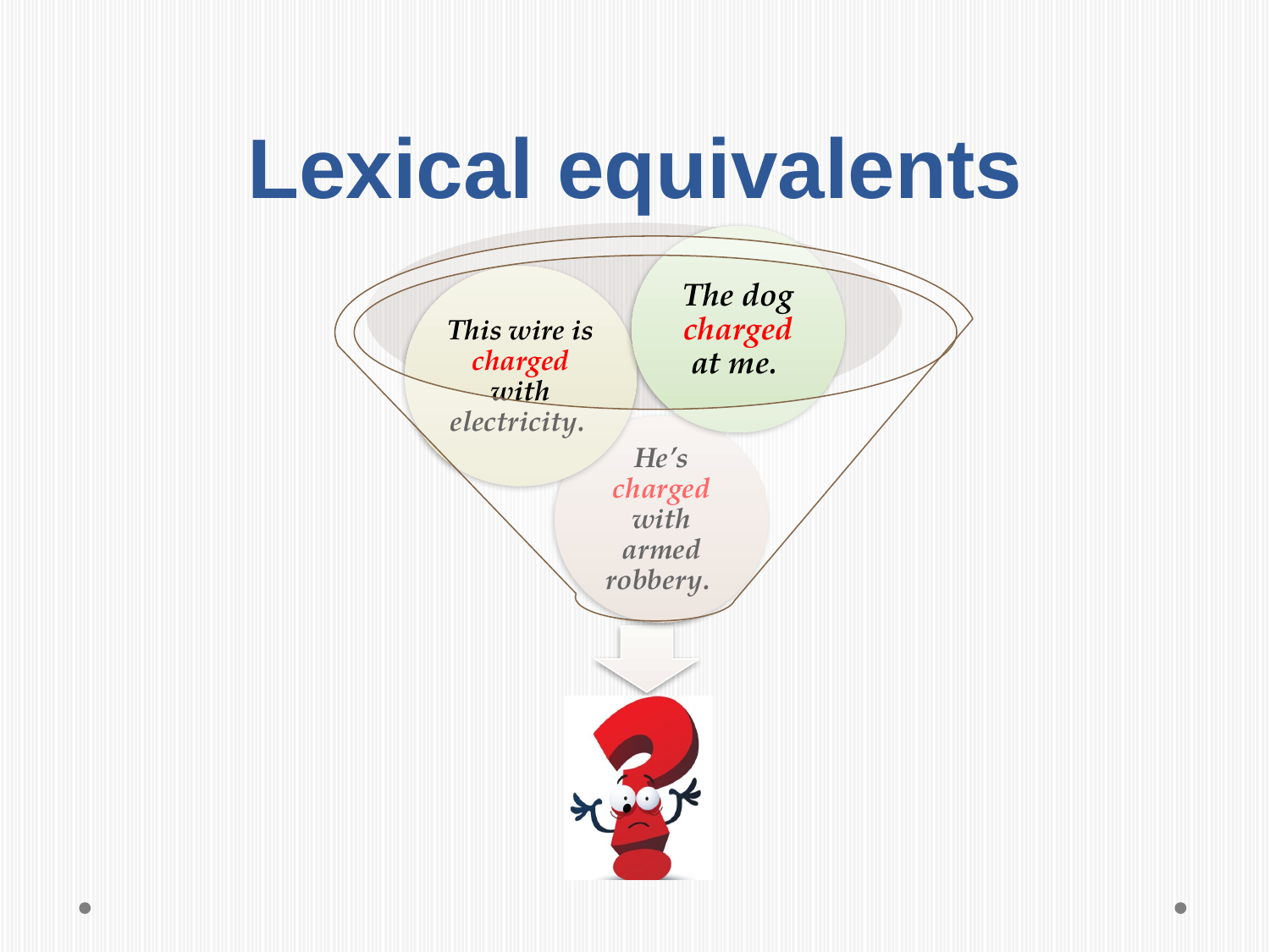

# Lexical equivalents
.
He’s charged with armed robbery.
This wire is charged with electricity.
The dog charged at me.